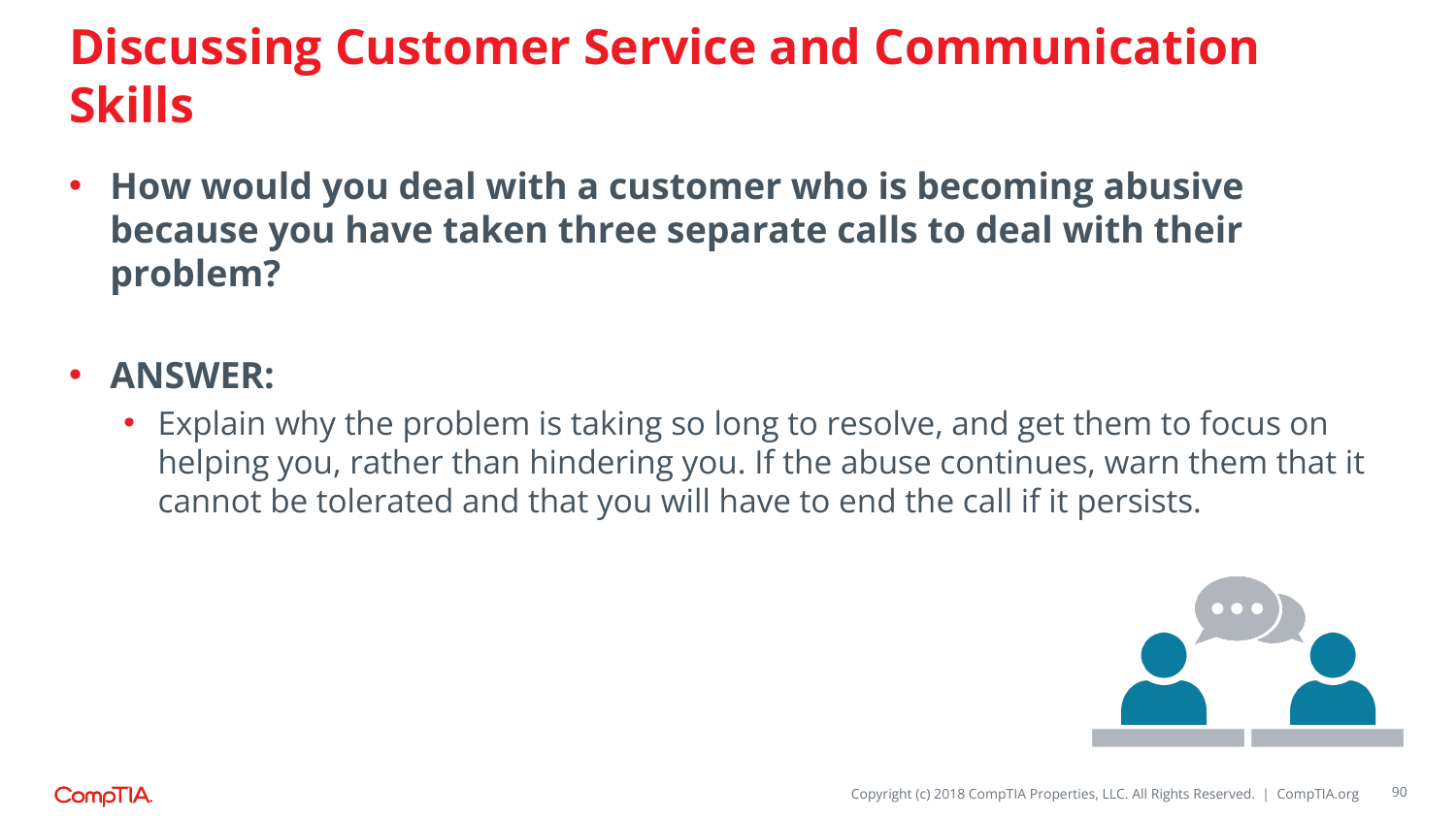

# Discussing Customer Service and Communication Skills
How would you deal with a customer who is becoming abusive because you have taken three separate calls to deal with their problem?

ANSWER:
Explain why the problem is taking so long to resolve, and get them to focus on helping you, rather than hindering you. If the abuse continues, warn them that it cannot be tolerated and that you will have to end the call if it persists.

90